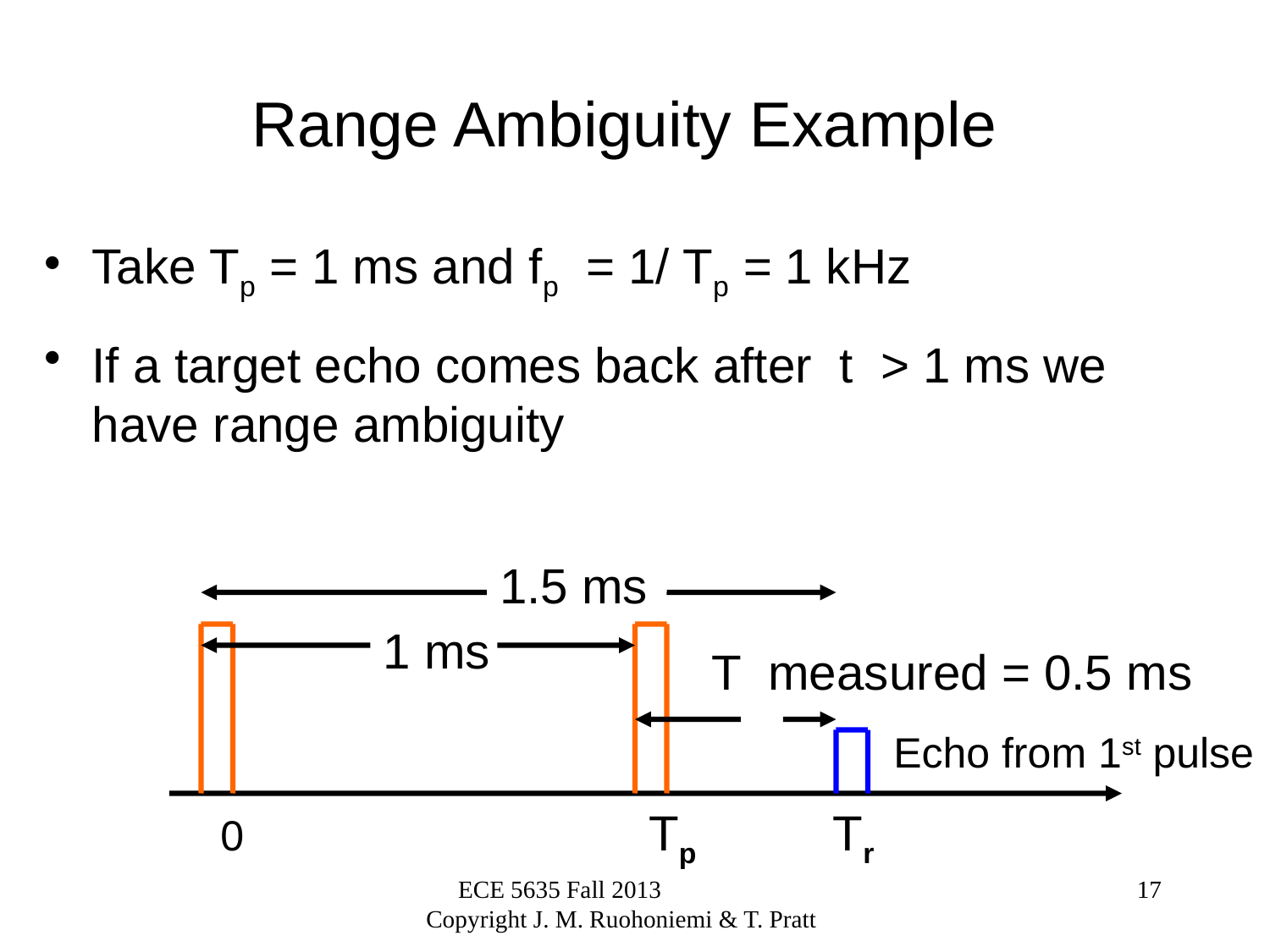

# Range Ambiguity Example

Take Tp = 1 ms and fp  = 1/ Tp = 1 kHz
If a target echo comes back after  t  > 1 ms we have range ambiguity

1.5 ms

1 ms

T  measured = 0.5 ms

Echo from 1st pulse

0			    Tp	             Tr
ECE 5635 Fall 2013                      Copyright J. M. Ruohoniemi & T. Pratt
17